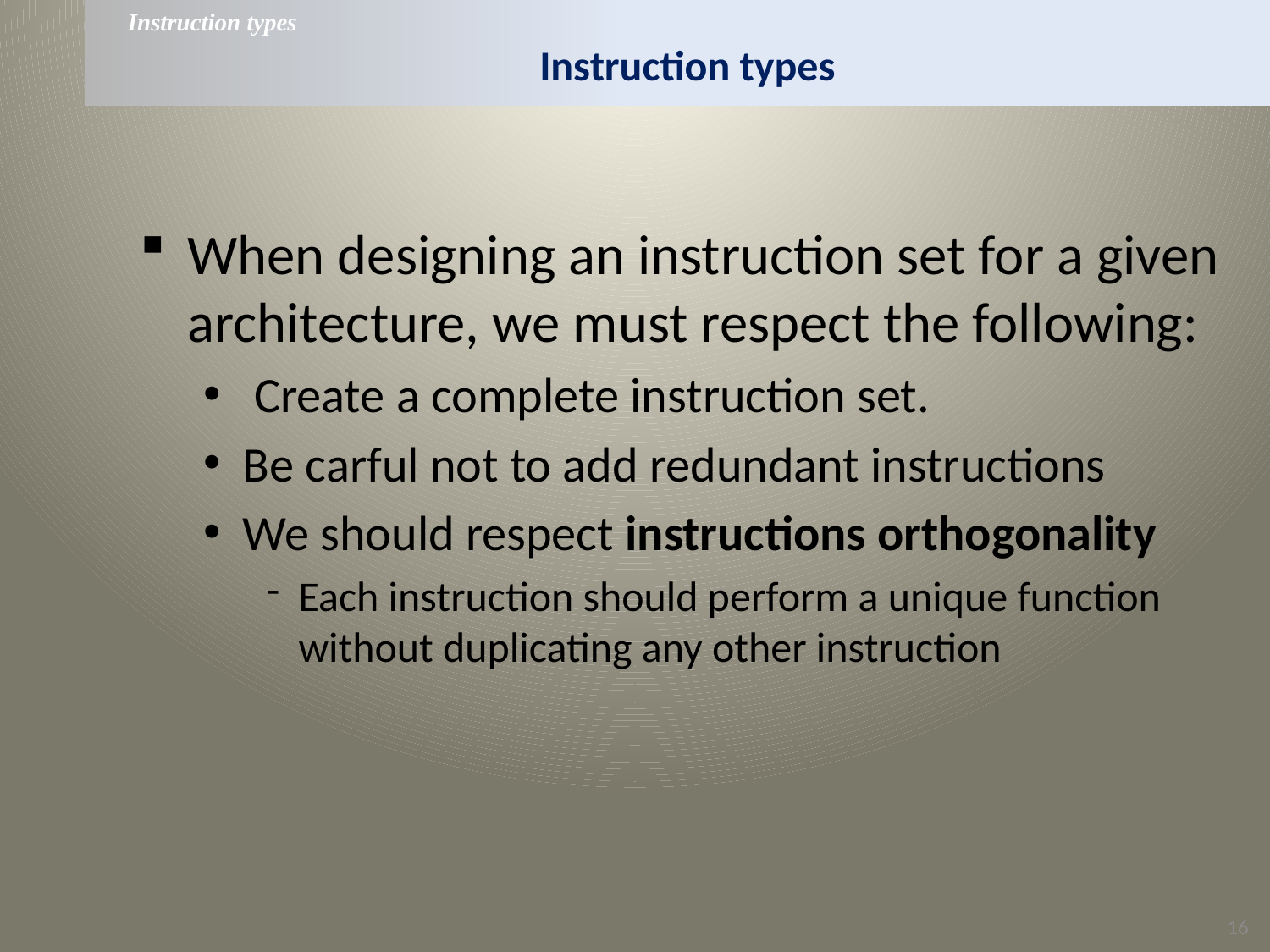

Instruction types
# Instruction types
When designing an instruction set for a given architecture, we must respect the following:
 Create a complete instruction set.
Be carful not to add redundant instructions
We should respect instructions orthogonality
Each instruction should perform a unique function without duplicating any other instruction